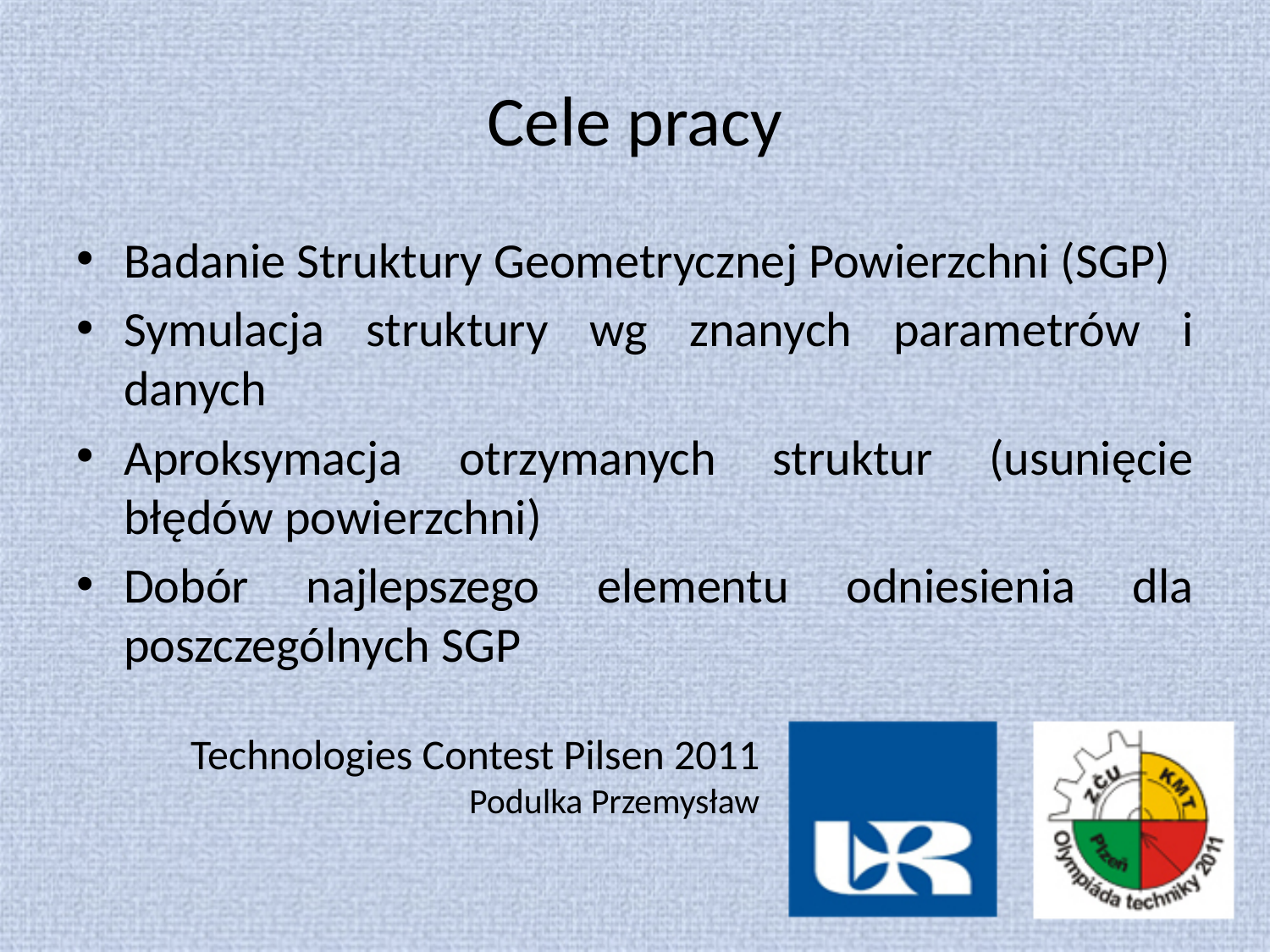

# Cele pracy
Badanie Struktury Geometrycznej Powierzchni (SGP)
Symulacja struktury wg znanych parametrów i danych
Aproksymacja otrzymanych struktur (usunięcie błędów powierzchni)
Dobór najlepszego elementu odniesienia dla poszczególnych SGP
Technologies Contest Pilsen 2011
Podulka Przemysław